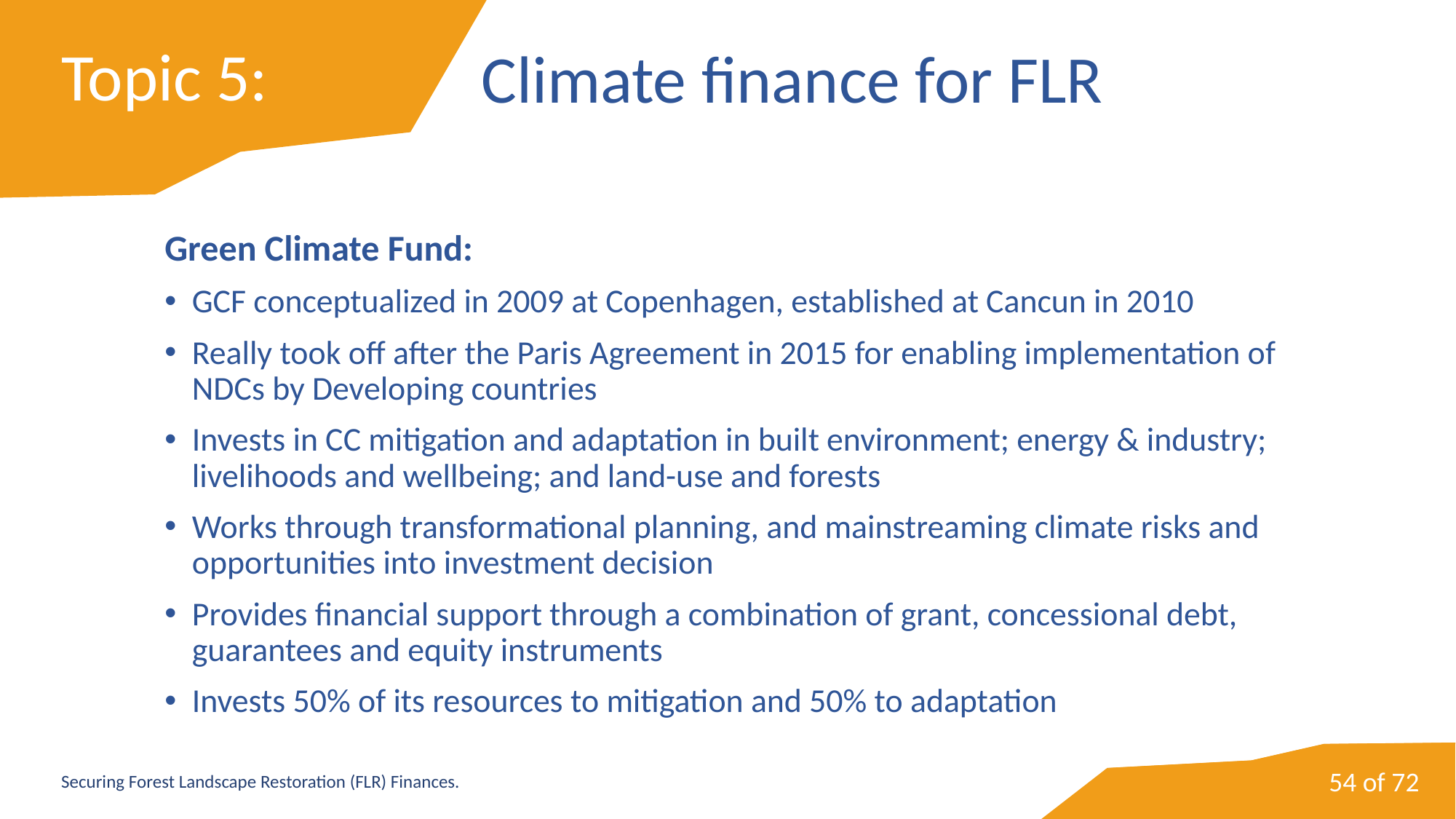

# Topic 5:
Climate finance for FLR
Green Climate Fund:
GCF conceptualized in 2009 at Copenhagen, established at Cancun in 2010
Really took off after the Paris Agreement in 2015 for enabling implementation of NDCs by Developing countries
Invests in CC mitigation and adaptation in built environment; energy & industry; livelihoods and wellbeing; and land-use and forests
Works through transformational planning, and mainstreaming climate risks and opportunities into investment decision
Provides financial support through a combination of grant, concessional debt, guarantees and equity instruments
Invests 50% of its resources to mitigation and 50% to adaptation

54 of 72

Securing Forest Landscape Restoration (FLR) Finances.